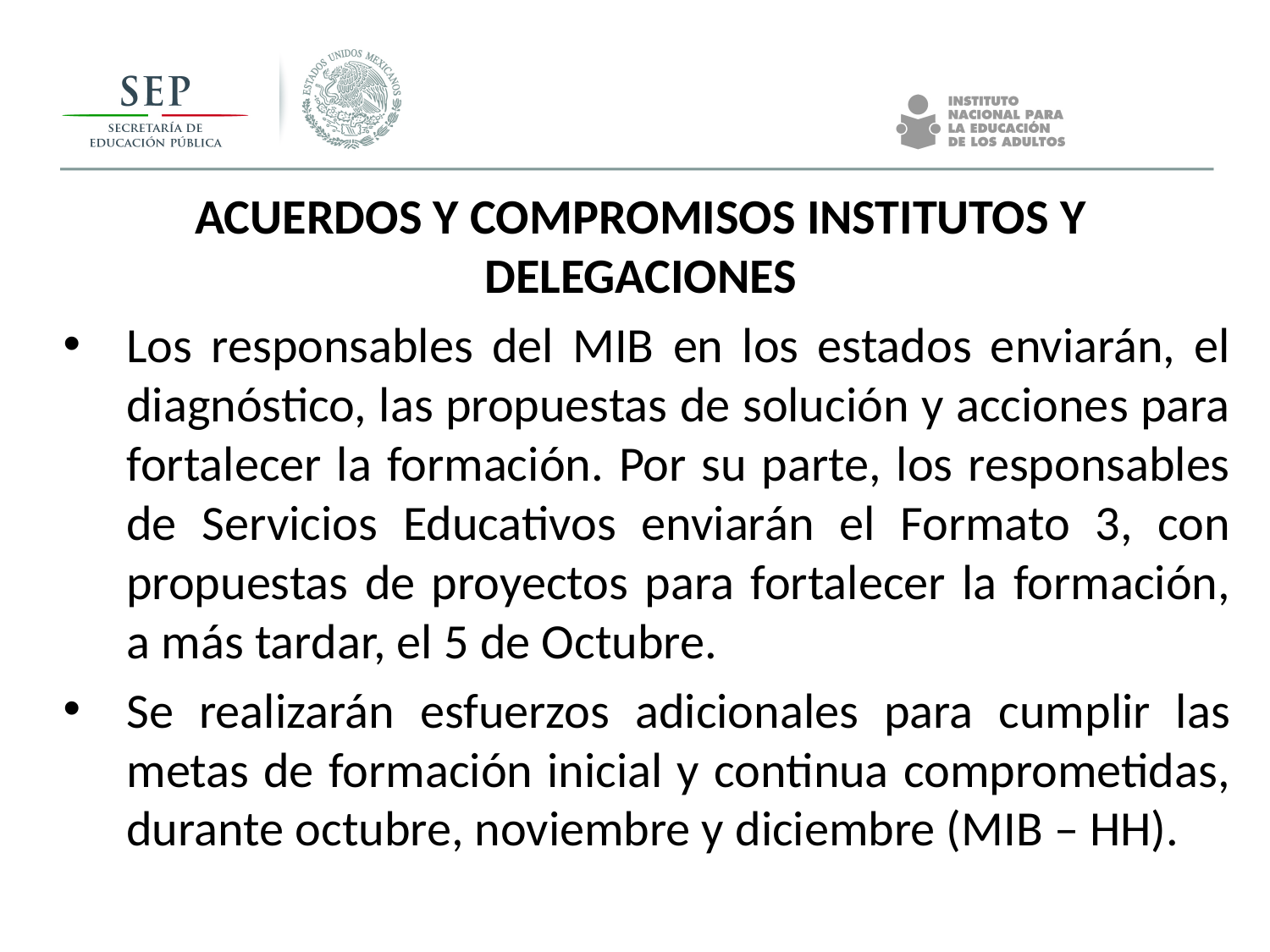

ACUERDOS Y COMPROMISOS INSTITUTOS Y DELEGACIONES
Los responsables del MIB en los estados enviarán, el diagnóstico, las propuestas de solución y acciones para fortalecer la formación. Por su parte, los responsables de Servicios Educativos enviarán el Formato 3, con propuestas de proyectos para fortalecer la formación, a más tardar, el 5 de Octubre.
Se realizarán esfuerzos adicionales para cumplir las metas de formación inicial y continua comprometidas, durante octubre, noviembre y diciembre (MIB – HH).